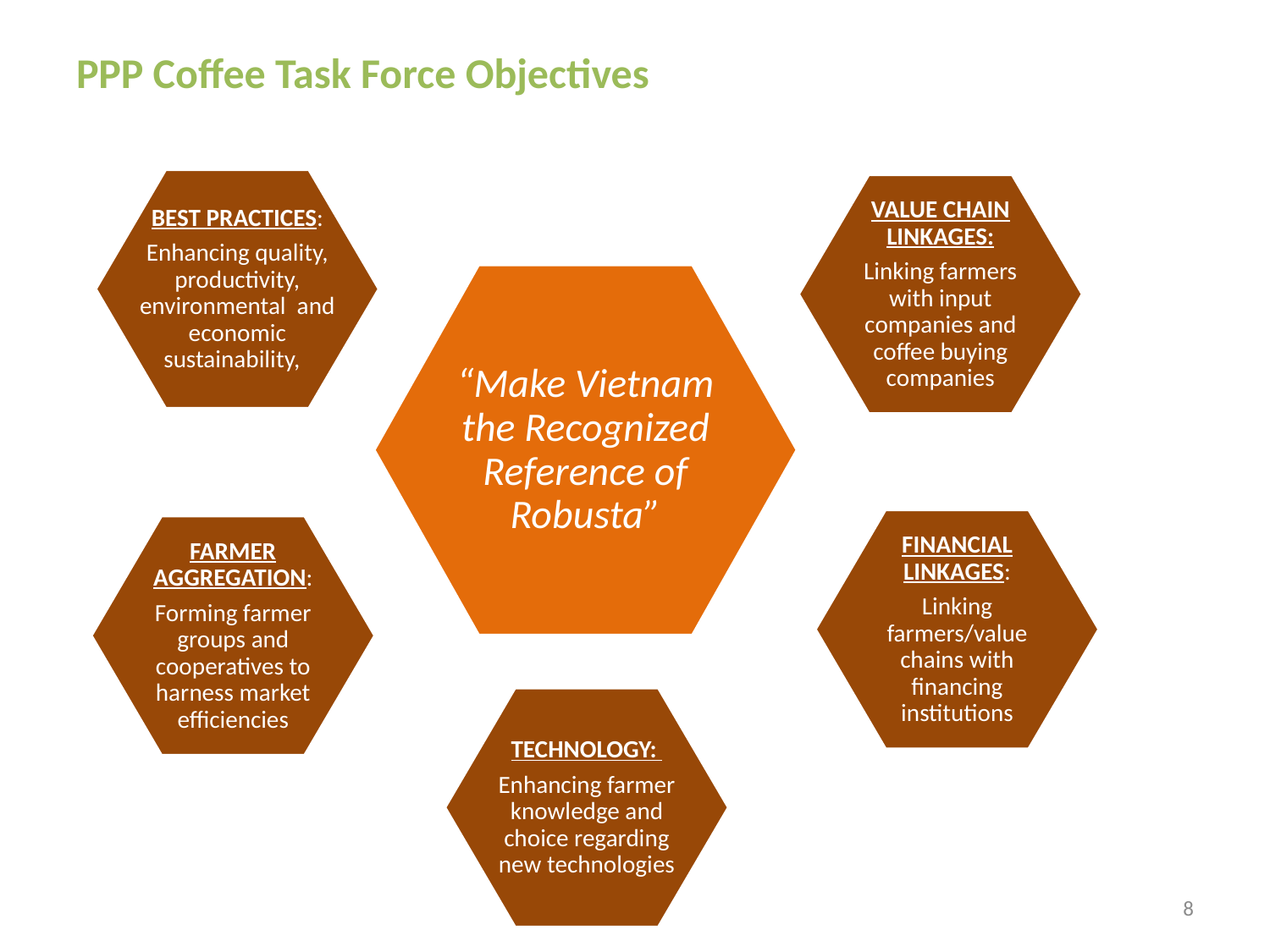

# PPP Coffee Task Force Objectives
BEST PRACTICES:
Enhancing quality, productivity, environmental  and economic sustainability,
VALUE CHAIN LINKAGES:
Linking farmers with input companies and coffee buying companies
“Make Vietnam the Recognized Reference of Robusta”
FINANCIAL LINKAGES:
Linking farmers/value chains with financing institutions
FARMER AGGREGATION:
Forming farmer groups and cooperatives to harness market efficiencies
TECHNOLOGY:
Enhancing farmer knowledge and choice regarding new technologies
8